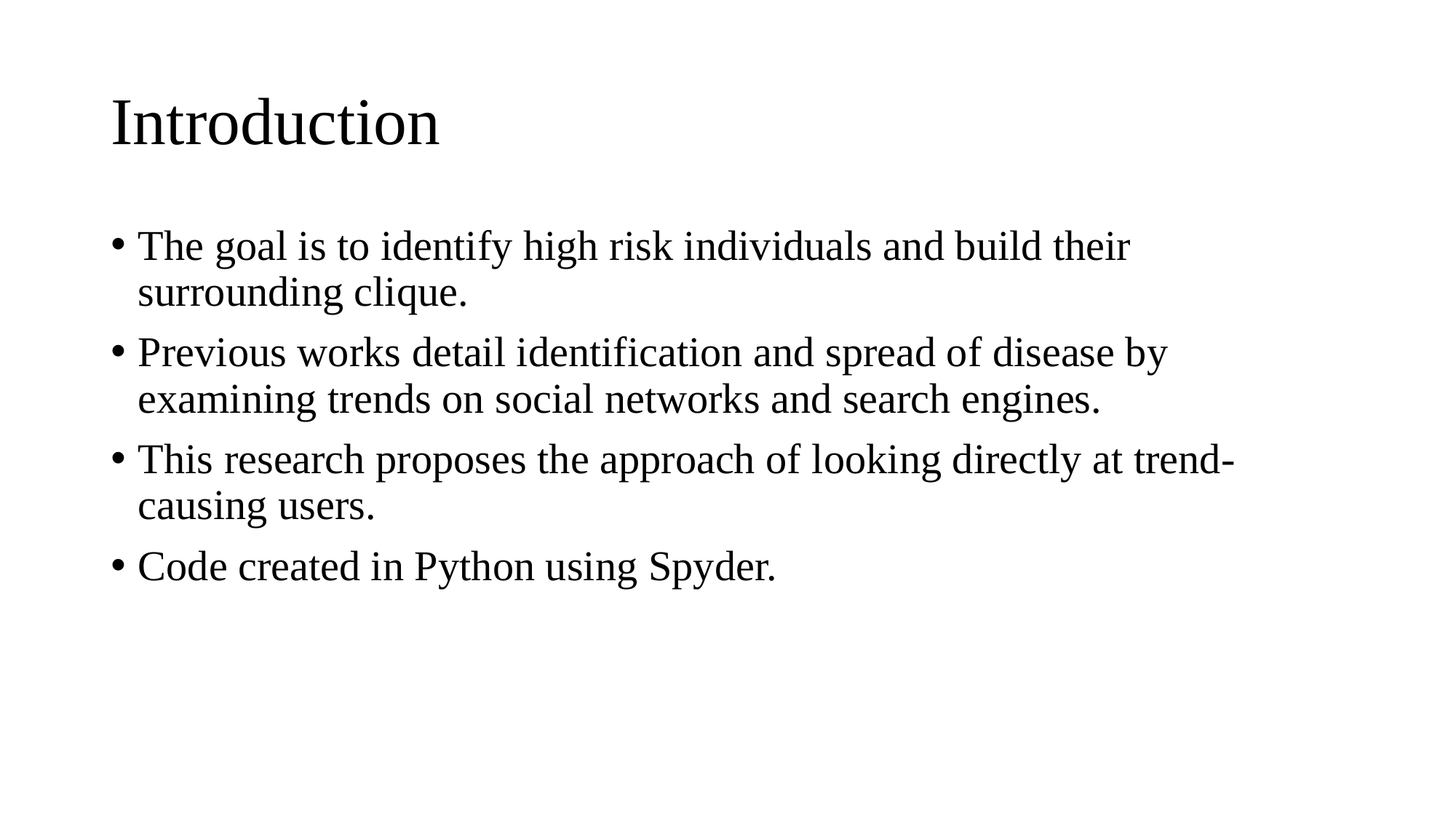

# Introduction
The goal is to identify high risk individuals and build their surrounding clique.
Previous works detail identification and spread of disease by examining trends on social networks and search engines.
This research proposes the approach of looking directly at trend-causing users.
Code created in Python using Spyder.